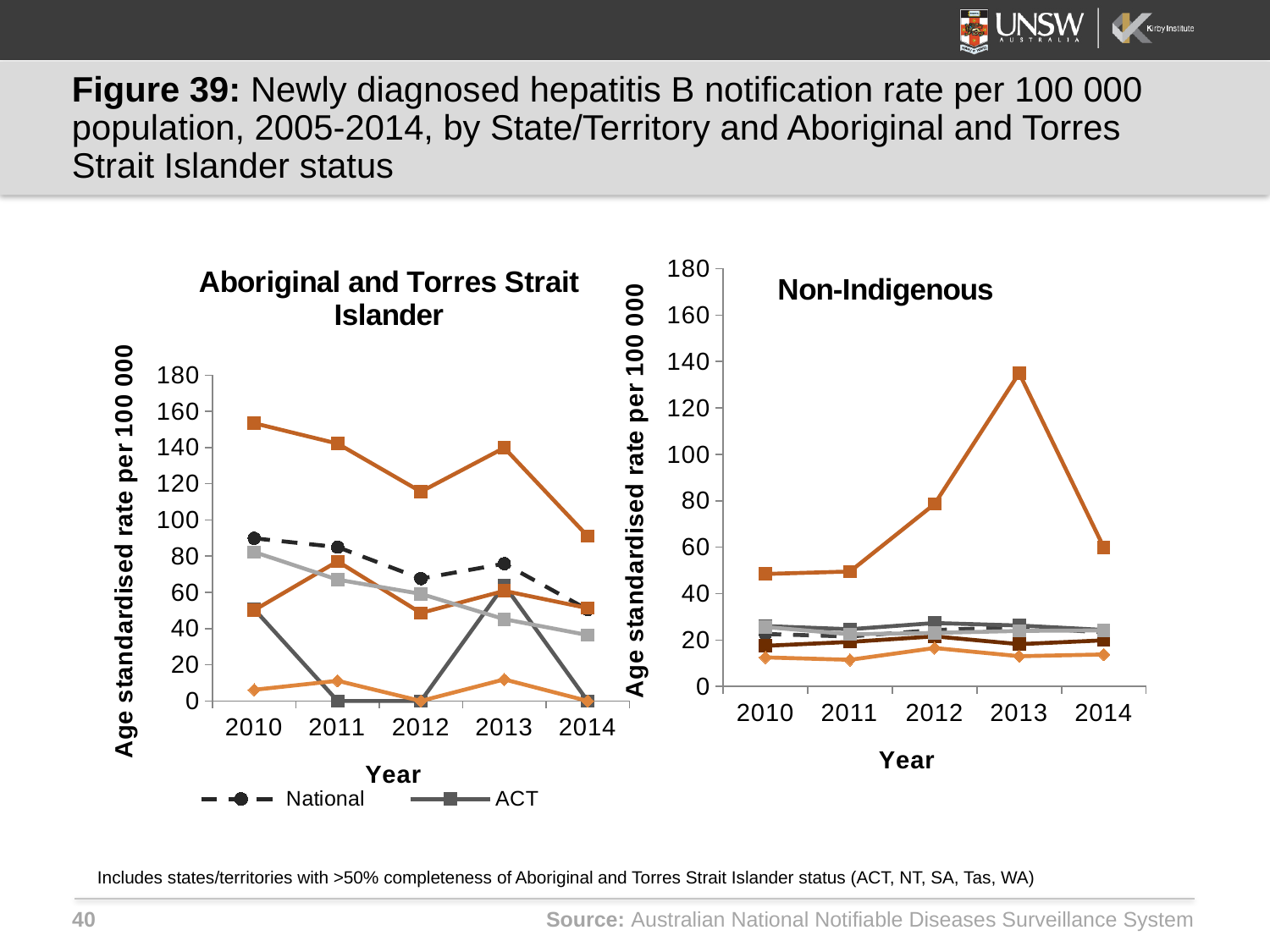

# Figure 39: Newly diagnosed hepatitis B notification rate per 100 000 population, 2005-2014, by State/Territory and Aboriginal and Torres Strait Islander status

### Chart: Aboriginal and Torres Strait Islander

| Category | National | ACT | NT | SA | WA | TAS |
|---|---|---|---|---|---|---|
| 2010 | 89.85487 | 50.687503814697266 | 153.42041015625 | 50.14902114868164 | 82.2950210571289 | 6.178892135620117 |
| 2011 | 85.00013 | 0.0 | 142.1715545654297 | 77.10346984863281 | 66.99396514892578 | 11.144781112670898 |
| 2012 | 67.57825 | 0.0 | 115.61329650878906 | 48.608985900878906 | 59.132877349853516 | 0.0 |
| 2013 | 75.8162 | 63.9718017578125 | 139.86322021484375 | 60.805850982666016 | 45.16360092163086 | 11.90731430053711 |
| 2014 | 50.47259 | 0.0 | 91.04613494873047 | 51.28430938720703 | 36.40692138671875 | 0.0 |

### Chart: Non-Indigenous

| Category | National | ACT | NT | SA | WA | TAS |
|---|---|---|---|---|---|---|
| 2010 | 22.60521 | 26.00444793701172 | 48.466346740722656 | 17.50092887878418 | 25.601526260375977 | 12.525483131408691 |
| 2011 | 21.51759 | 24.646400451660156 | 49.51448440551758 | 19.181217193603516 | 22.48406219482422 | 11.481432914733887 |
| 2012 | 24.30257 | 27.333593368530273 | 78.62035369873047 | 21.582834243774414 | 23.05449676513672 | 16.56157112121582 |
| 2013 | 25.54121 | 26.25603485107422 | 134.96011352539062 | 18.2299861907959 | 23.932632446289062 | 13.027613639831543 |
| 2014 | 23.26205 | 24.357765197753906 | 59.92368698120117 | 19.87883758544922 | 24.152917861938477 | 13.775505065917969 |
Includes states/territories with >50% completeness of Aboriginal and Torres Strait Islander status (ACT, NT, SA, Tas, WA)
Source: Australian National Notifiable Diseases Surveillance System
40